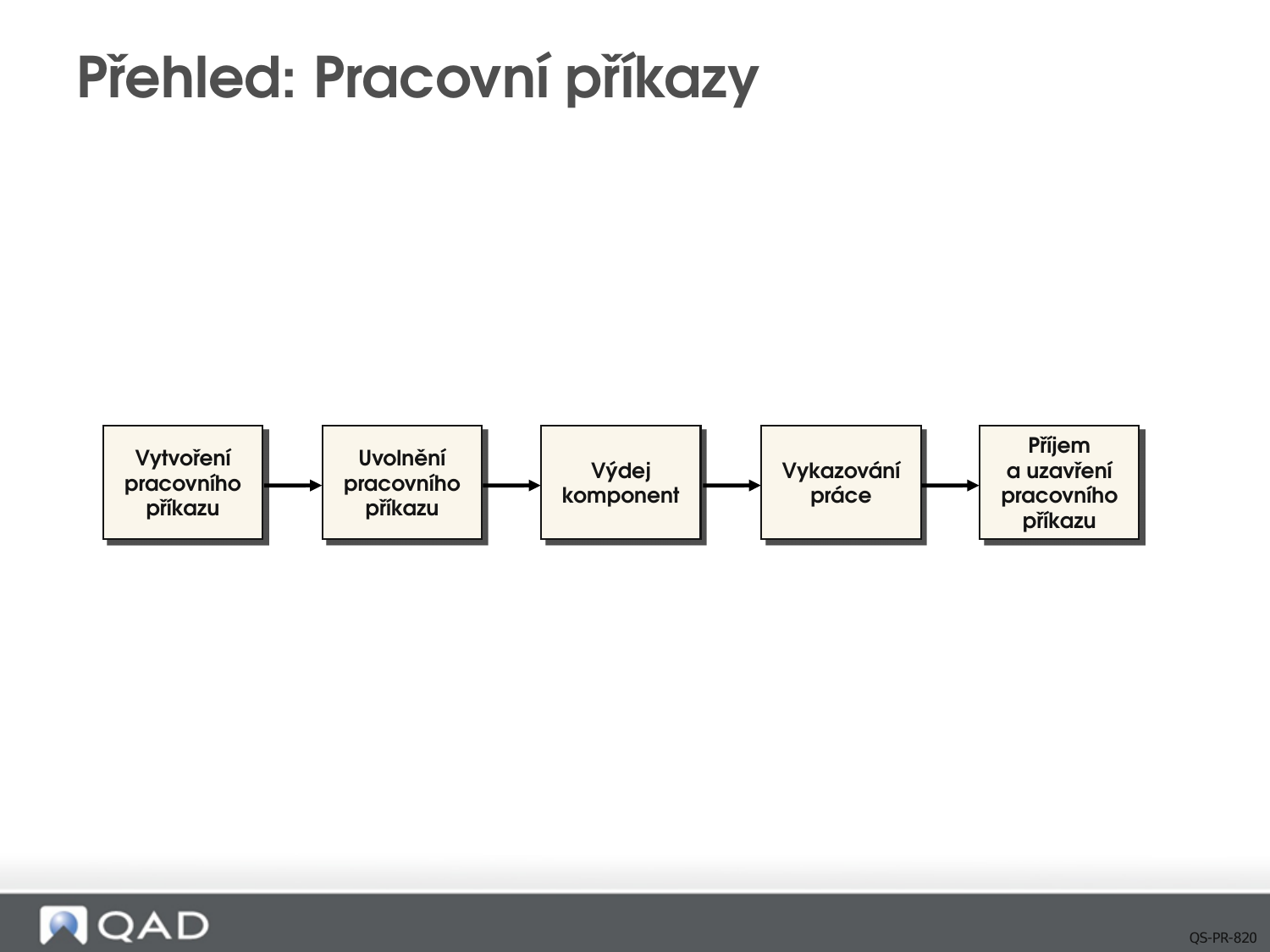

# Přehled: Pracovní příkazy
Vytvoření
pracovního
příkazu
Uvolnění
pracovního
příkazu
Výdej
komponent
Vykazování
práce
Příjem
a uzavření
pracovního
příkazu

QS-PR-820